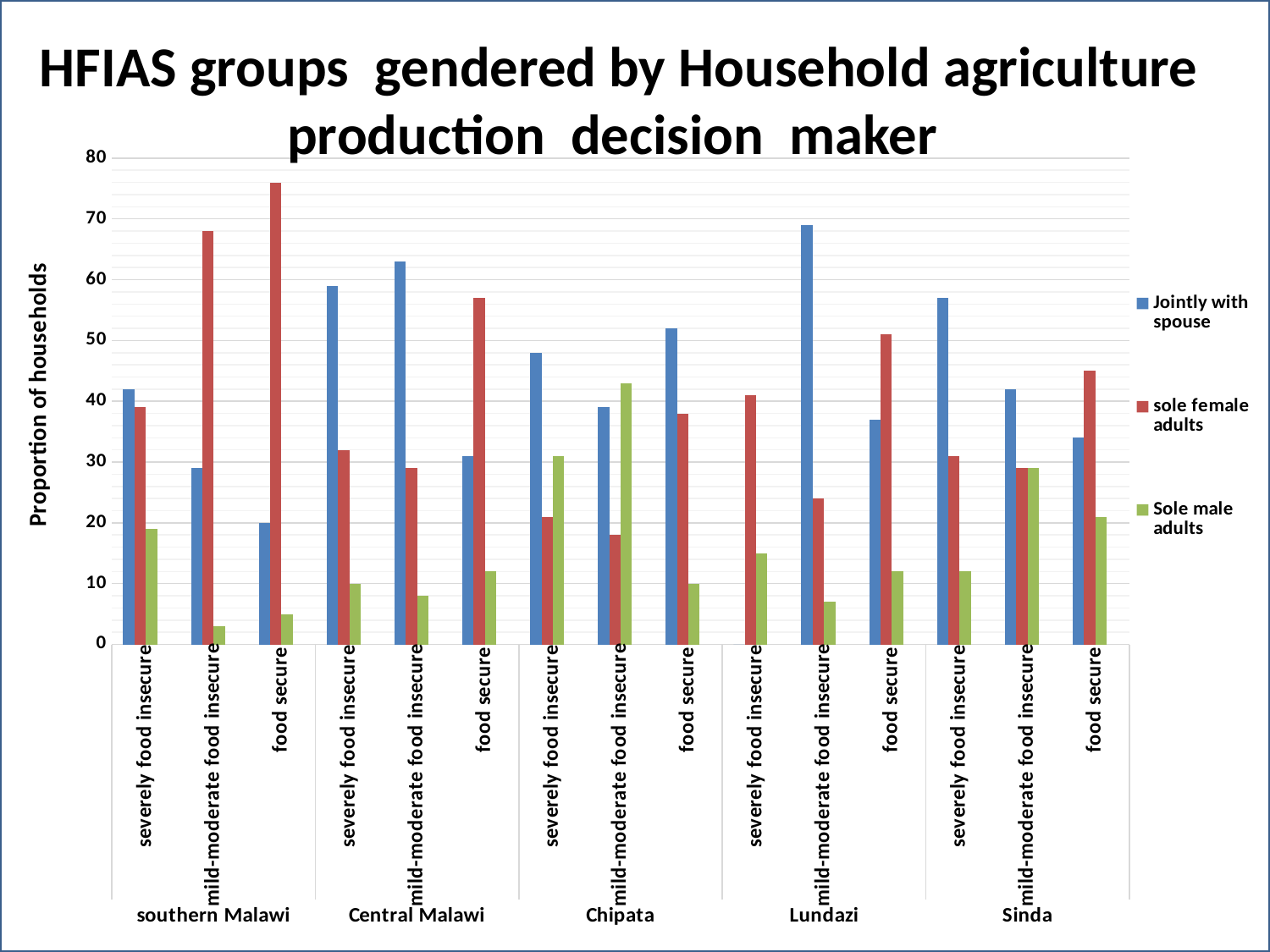

HFIAS groups  gendered by Household agriculture production  decision  maker

### Chart

| Category | Jointly with spouse | sole female adults | Sole male adults |  |
|---|---|---|---|---|
| severely food insecure | 42.0 | 39.0 | 19.0 | None |
| mild-moderate food insecure | 29.0 | 68.0 | 3.0 | None |
| food secure | 20.0 | 76.0 | 5.0 | None |
| severely food insecure | 59.0 | 32.0 | 10.0 | None |
| mild-moderate food insecure | 63.0 | 29.0 | 8.0 | None |
| food secure | 31.0 | 57.0 | 12.0 | None |
| severely food insecure | 48.0 | 21.0 | 31.0 | None |
| mild-moderate food insecure | 39.0 | 18.0 | 43.0 | None |
| food secure | 52.0 | 38.0 | 10.0 | None |
| severely food insecure | 0.0 | 41.0 | 15.0 | None |
| mild-moderate food insecure | 69.0 | 24.0 | 7.0 | None |
| food secure | 37.0 | 51.0 | 12.0 | None |
| severely food insecure | 57.0 | 31.0 | 12.0 | None |
| mild-moderate food insecure | 42.0 | 29.0 | 29.0 | None |
| food secure | 34.0 | 45.0 | 21.0 | None |